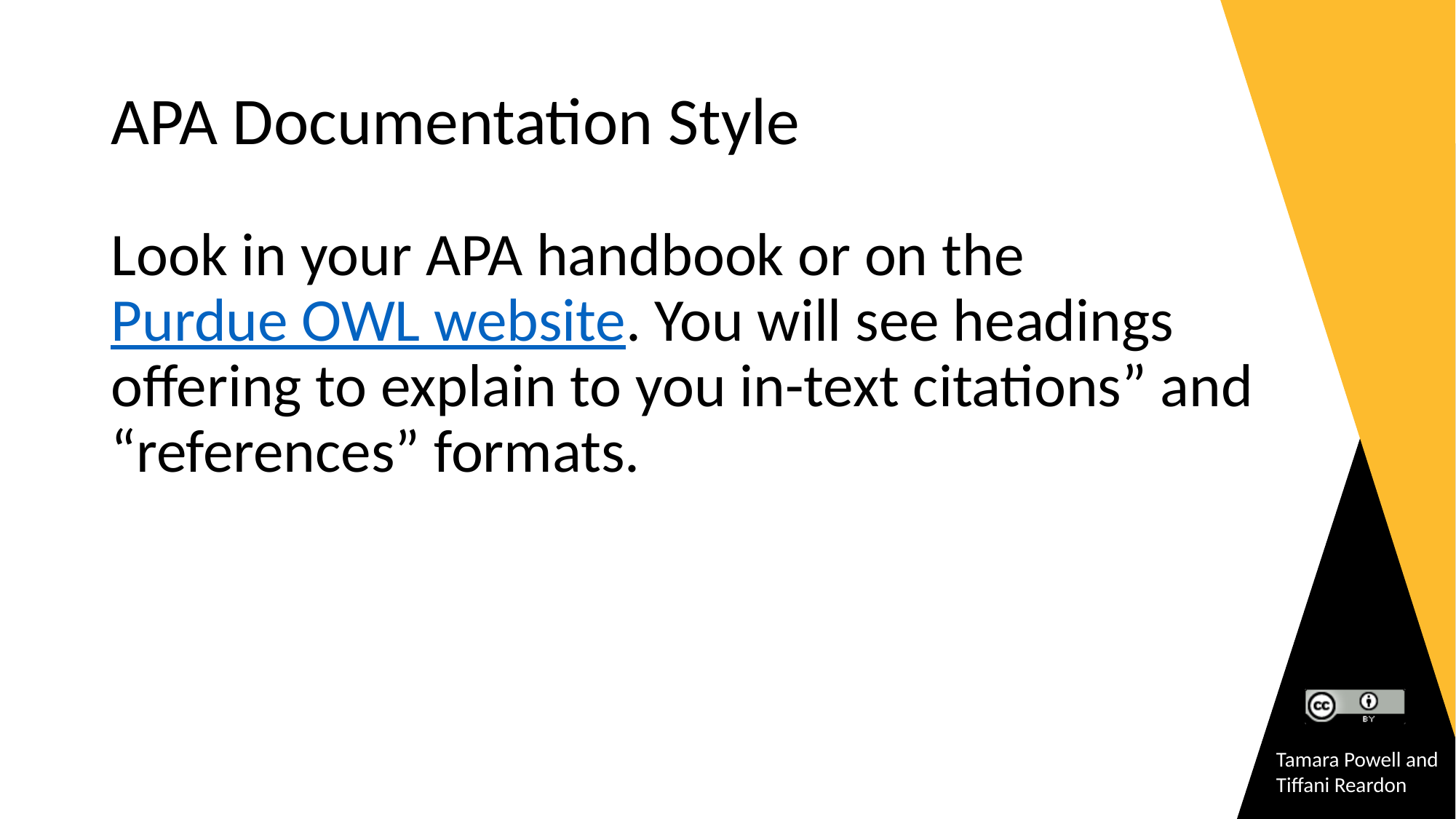

# APA Documentation Style
Look in your APA handbook or on the Purdue OWL website. You will see headings offering to explain to you in-text citations” and “references” formats.